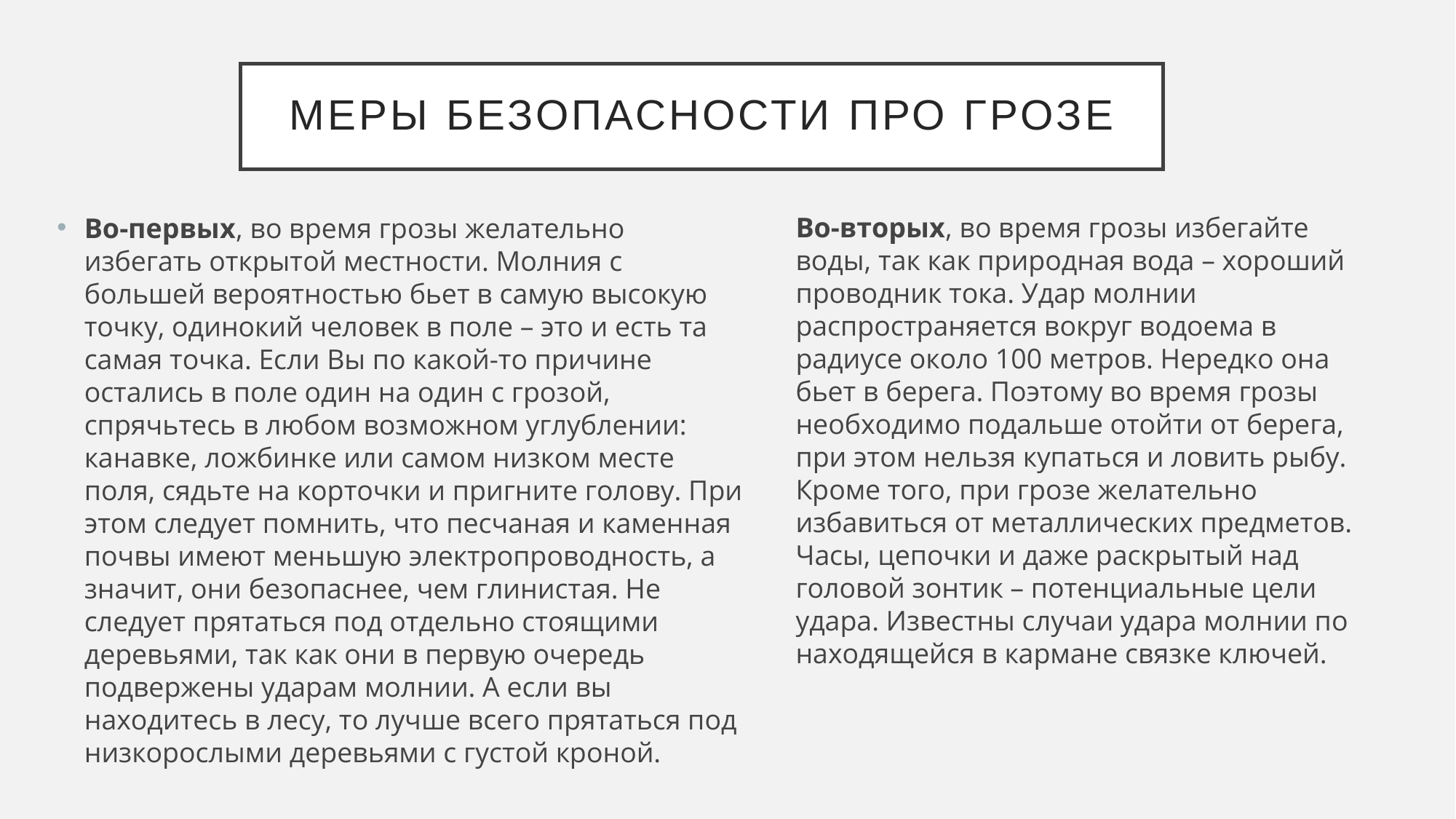

# Меры безопасности про грозе
Во-первых, во время грозы желательно избегать открытой местности. Молния с большей вероятностью бьет в самую высокую точку, одинокий человек в поле – это и есть та самая точка. Если Вы по какой-то причине остались в поле один на один с грозой, спрячьтесь в любом возможном углублении: канавке, ложбинке или самом низком месте поля, сядьте на корточки и пригните голову. При этом следует помнить, что песчаная и каменная почвы имеют меньшую электропроводность, а значит, они безопаснее, чем глинистая. Не следует прятаться под отдельно стоящими деревьями, так как они в первую очередь подвержены ударам молнии. А если вы находитесь в лесу, то лучше всего прятаться под низкорослыми деревьями с густой кроной.
Во-вторых, во время грозы избегайте воды, так как природная вода – хороший проводник тока. Удар молнии распространяется вокруг водоема в радиусе около 100 метров. Нередко она бьет в берега. Поэтому во время грозы необходимо подальше отойти от берега, при этом нельзя купаться и ловить рыбу. Кроме того, при грозе желательно избавиться от металлических предметов. Часы, цепочки и даже раскрытый над головой зонтик – потенциальные цели удара. Известны случаи удара молнии по находящейся в кармане связке ключей.